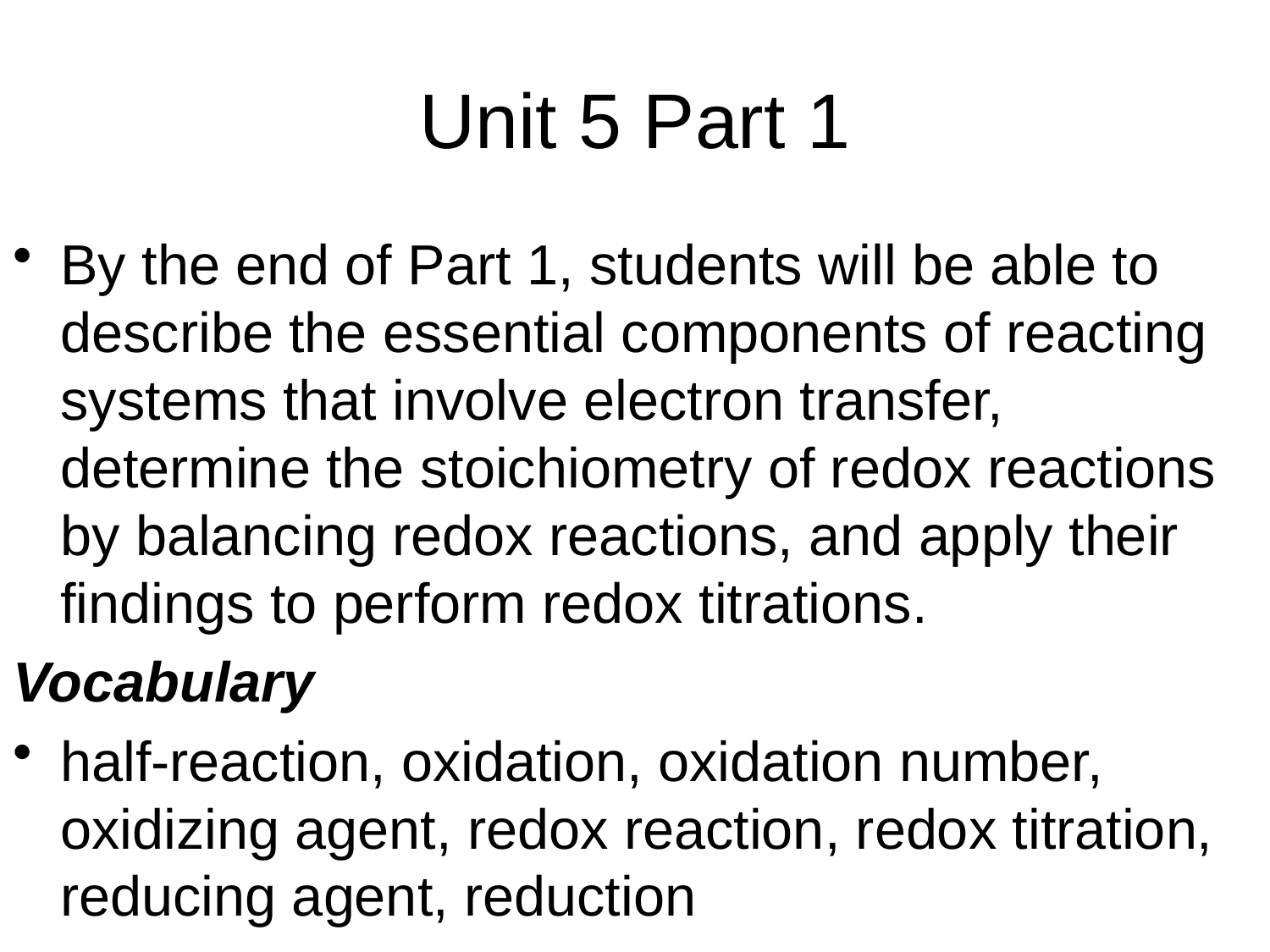

# Unit 5 Part 1
By the end of Part 1, students will be able to describe the essential components of reacting systems that involve electron transfer, determine the stoichiometry of redox reactions by balancing redox reactions, and apply their findings to perform redox titrations.
Vocabulary
half-reaction, oxidation, oxidation number, oxidizing agent, redox reaction, redox titration, reducing agent, reduction